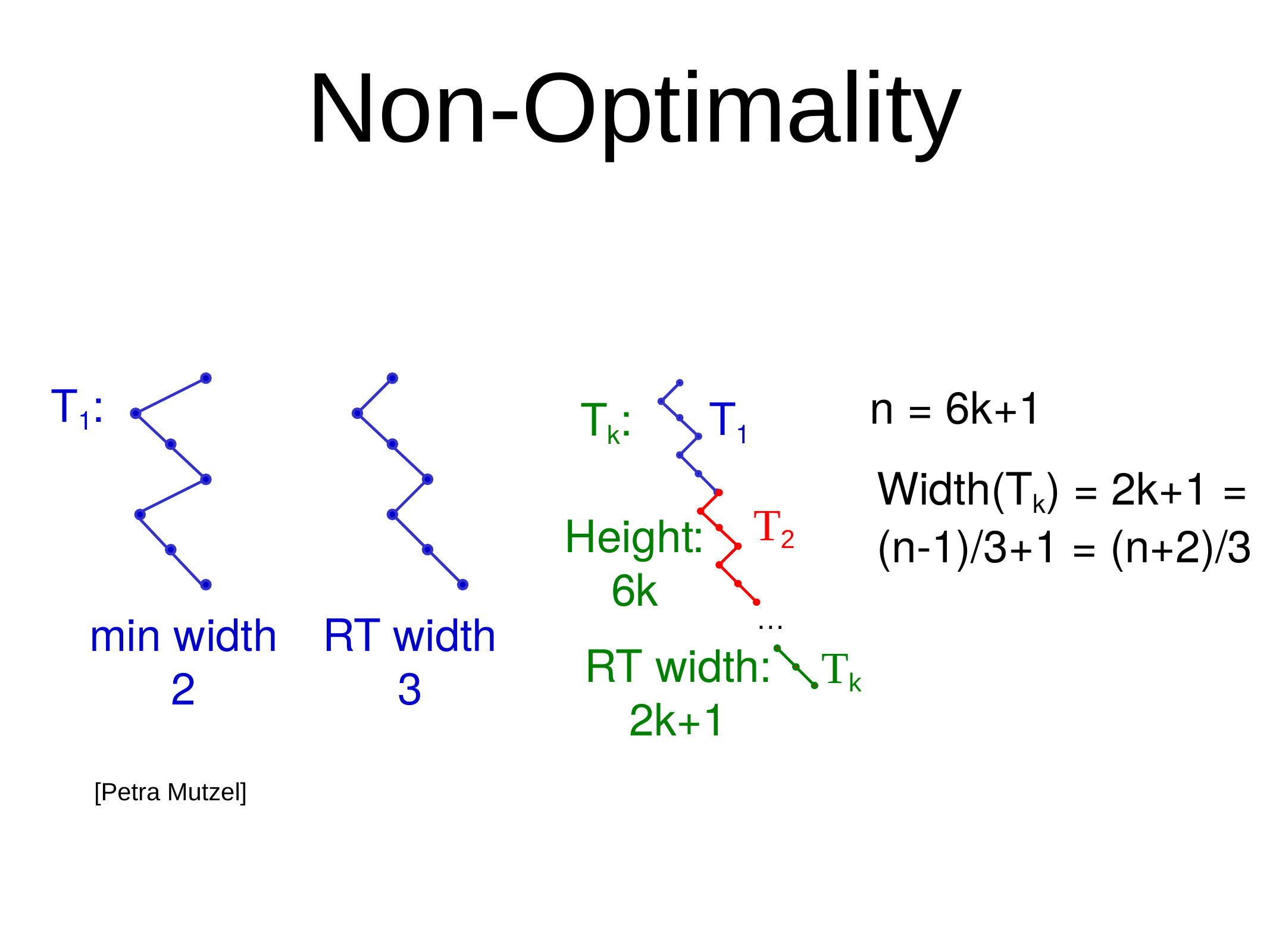

25
# Non-Optimality
T1:

n = 6k+1

T1
Tk:
Width(Tk) = 2k+1 =
(n-1)/3+1 = (n+2)/3

T2

Height: 6k
…
min width
2
RT width
3
RT width:
2k+1
Tk

[Petra Mutzel]